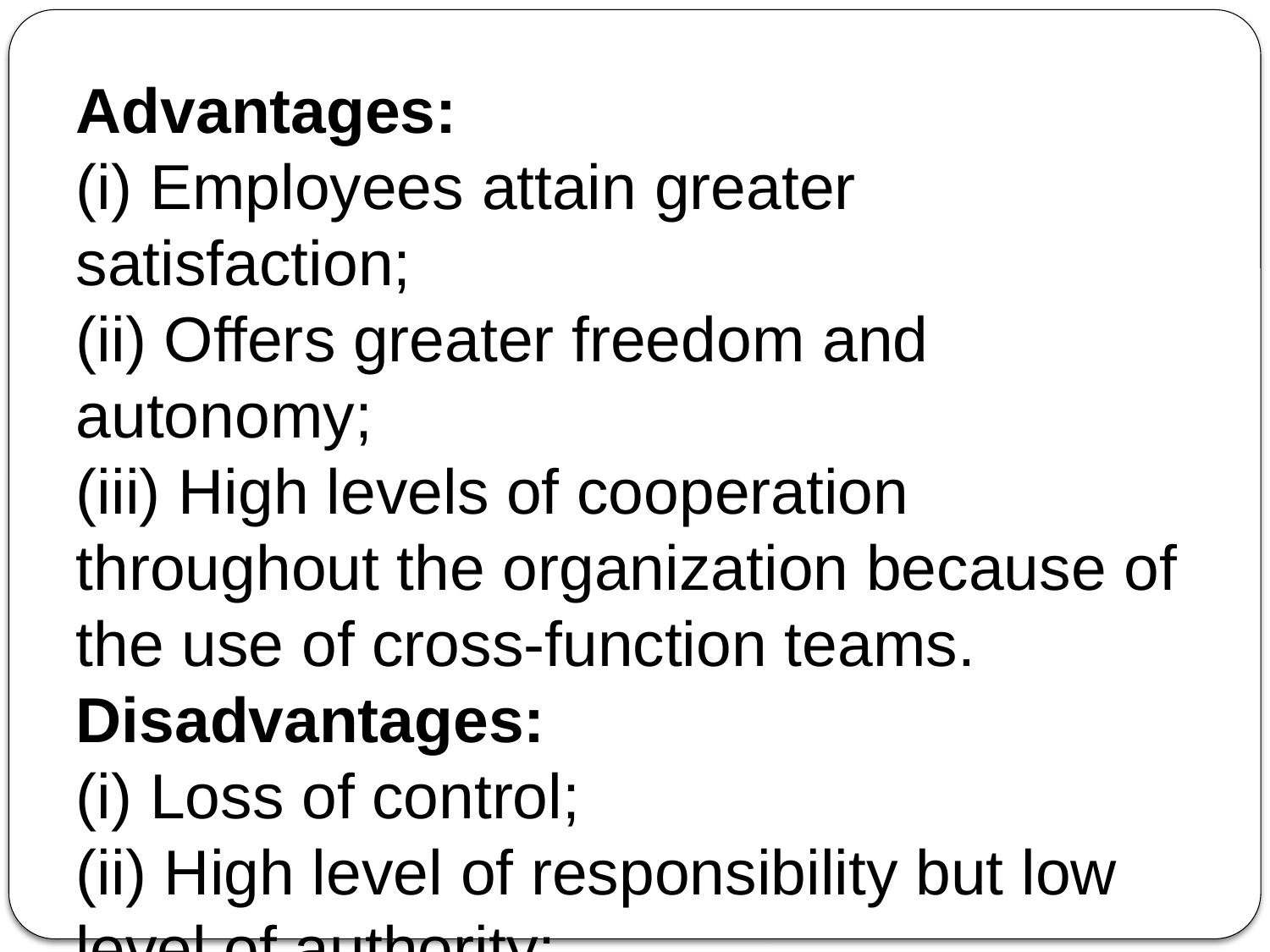

Advantages:
(i) Employees attain greater satisfaction;
(ii) Offers greater freedom and autonomy;
(iii) High levels of cooperation throughout the organization because of the use of cross-function teams.
Disadvantages:
(i) Loss of control;
(ii) High level of responsibility but low level of authority;
(iii) Not always favourable.